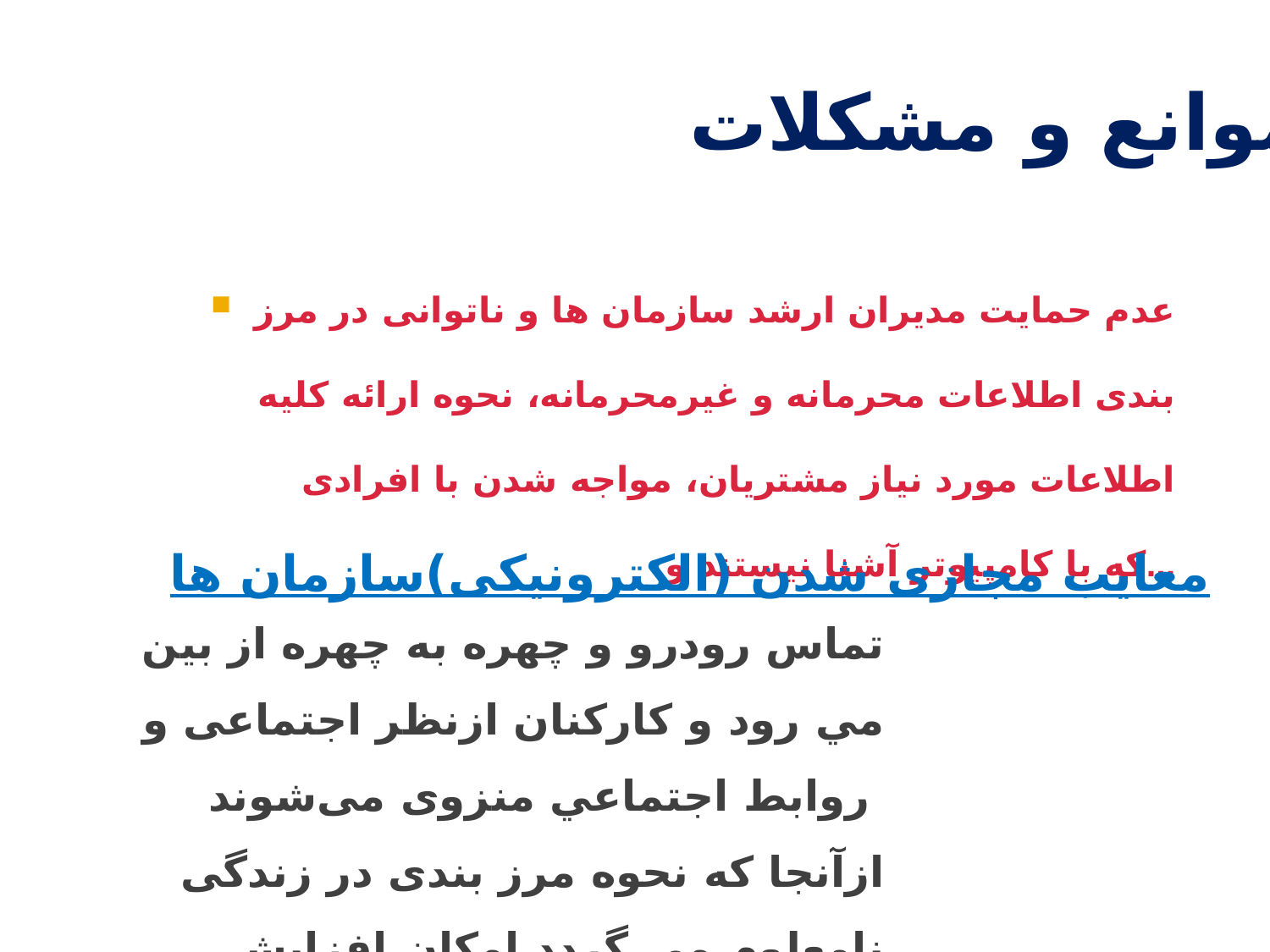

موانع و مشکلات
عدم حمایت مدیران ارشد سازمان ها و ناتوانی در مرز بندی اطلاعات محرمانه و غیرمحرمانه، نحوه ارائه کلیه اطلاعات مورد نیاز مشتریان، مواجه شدن با افرادی که با کامپیوتر آشنا نیستند و...

معایب مجازی شدن (الکترونیکی)سازمان ها
تماس رودرو و چهره به چهره از بين مي رود و كاركنان ازنظر اجتماعی و روابط اجتماعي منزوی می‌شوند
ازآنجا که نحوه مرز بندی در زندگی نامعلوم می گردد امکان افزایش استرس وجود دارد